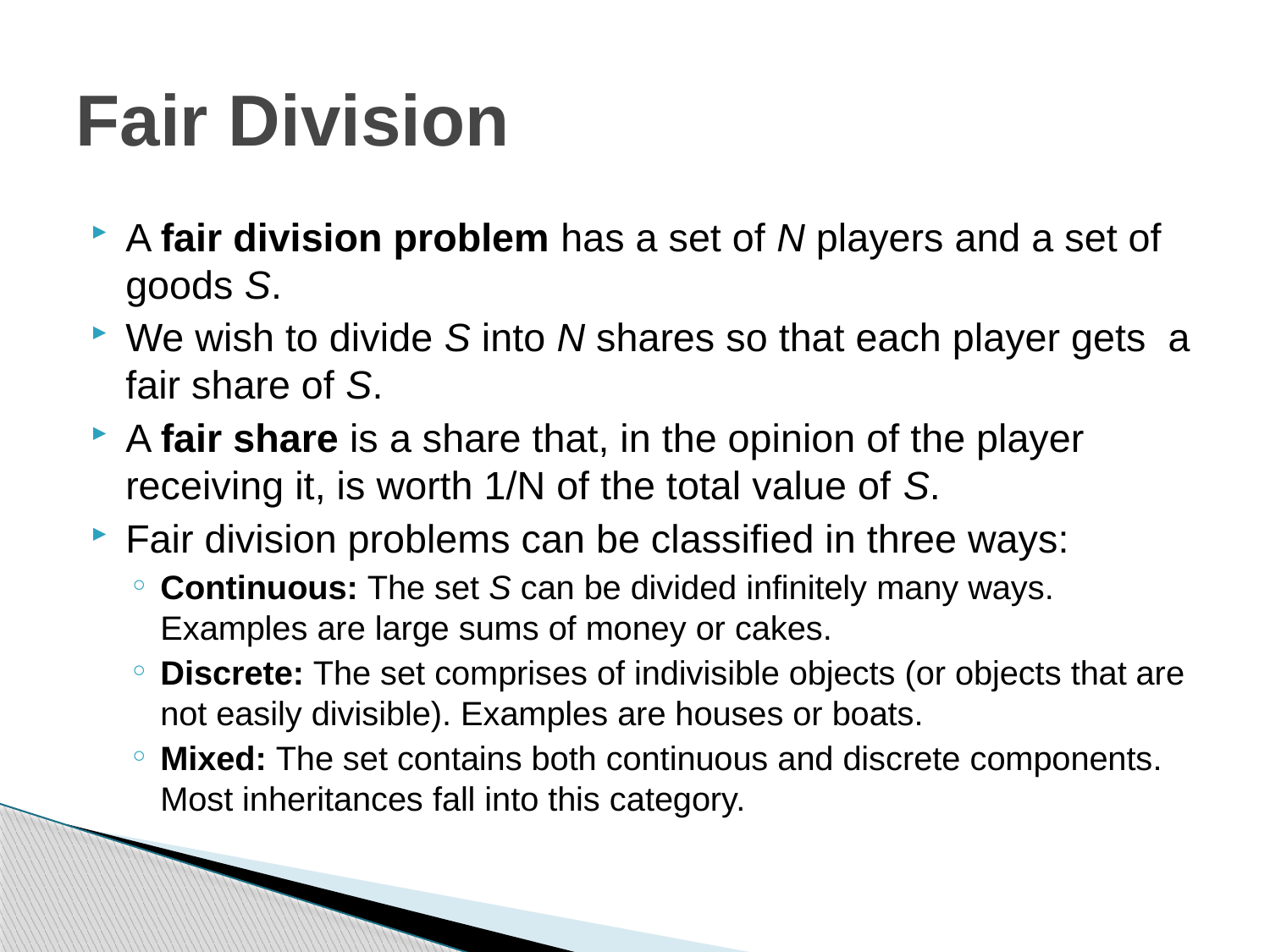

# Fair Division
A fair division problem has a set of N players and a set of goods S.
We wish to divide S into N shares so that each player gets  a fair share of S.
A fair share is a share that, in the opinion of the player receiving it, is worth 1/N of the total value of S.
Fair division problems can be classified in three ways:
Continuous: The set S can be divided infinitely many ways. Examples are large sums of money or cakes.
Discrete: The set comprises of indivisible objects (or objects that are not easily divisible). Examples are houses or boats.
Mixed: The set contains both continuous and discrete components. Most inheritances fall into this category.